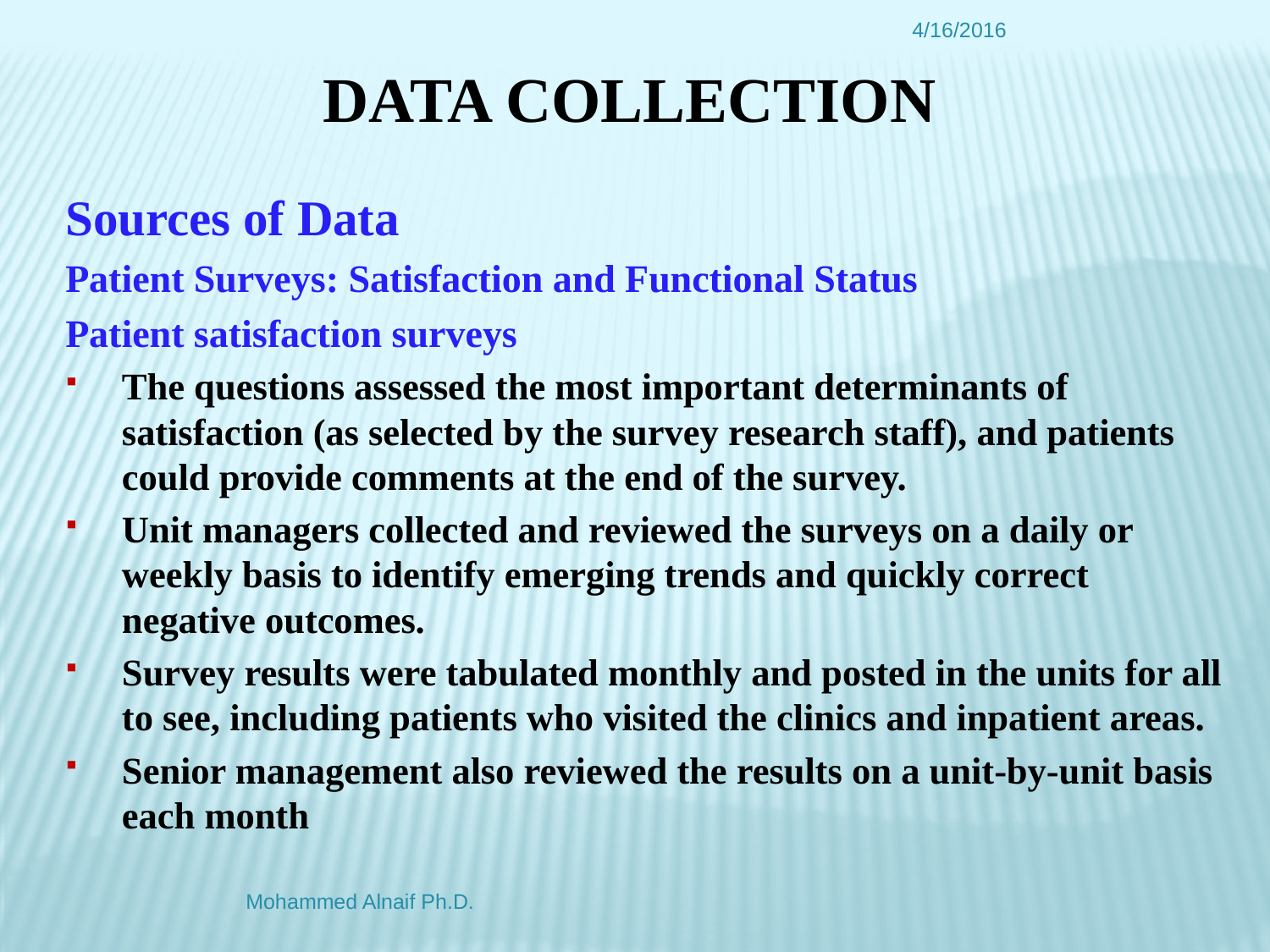

4/16/2016
# Data Collection
Sources of Data
Patient Surveys: Satisfaction and Functional Status
Patient satisfaction surveys
The questions assessed the most important determinants of satisfaction (as selected by the survey research staff), and patients could provide comments at the end of the survey.
Unit managers collected and reviewed the surveys on a daily or weekly basis to identify emerging trends and quickly correct negative outcomes.
Survey results were tabulated monthly and posted in the units for all to see, including patients who visited the clinics and inpatient areas.
Senior management also reviewed the results on a unit-by-unit basis each month
Mohammed Alnaif Ph.D.
52